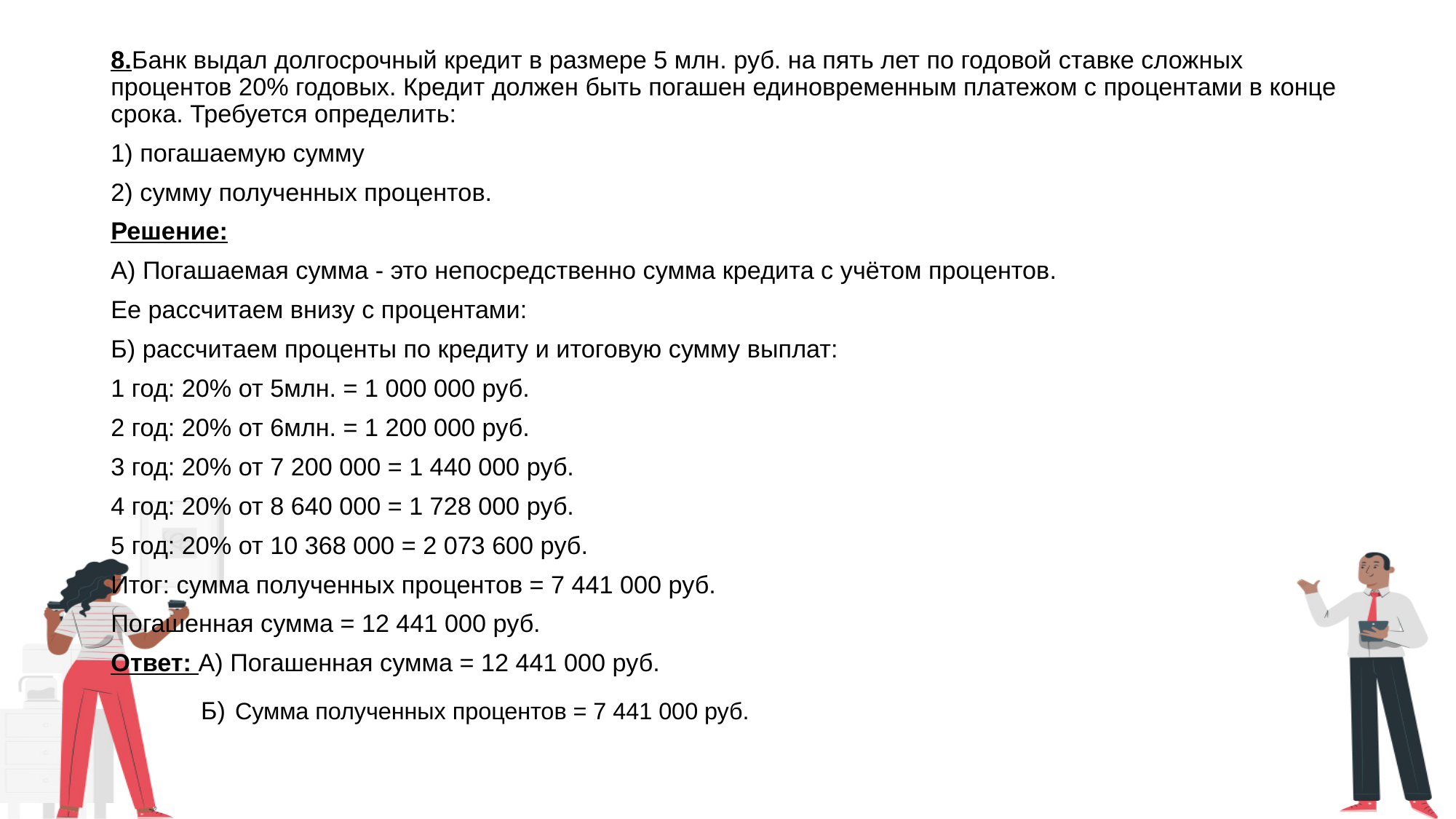

8.Банк выдал долгосрочный кредит в размере 5 млн. руб. на пять лет по годовой ставке сложных процентов 20% годовых. Кредит должен быть погашен единовременным платежом с процентами в конце срока. Требуется определить:
1) погашаемую сумму
2) сумму полученных процентов.
Решение:
А) Погашаемая сумма - это непосредственно сумма кредита с учётом процентов.
Ее рассчитаем внизу с процентами:
Б) рассчитаем проценты по кредиту и итоговую сумму выплат:
1 год: 20% от 5млн. = 1 000 000 руб.
2 год: 20% от 6млн. = 1 200 000 руб.
3 год: 20% от 7 200 000 = 1 440 000 руб.
4 год: 20% от 8 640 000 = 1 728 000 руб.
5 год: 20% от 10 368 000 = 2 073 600 руб.
Итог: сумма полученных процентов = 7 441 000 руб.
Погашенная сумма = 12 441 000 руб.
Ответ: А) Погашенная сумма = 12 441 000 руб.
             Б) Сумма полученных процентов = 7 441 000 руб.